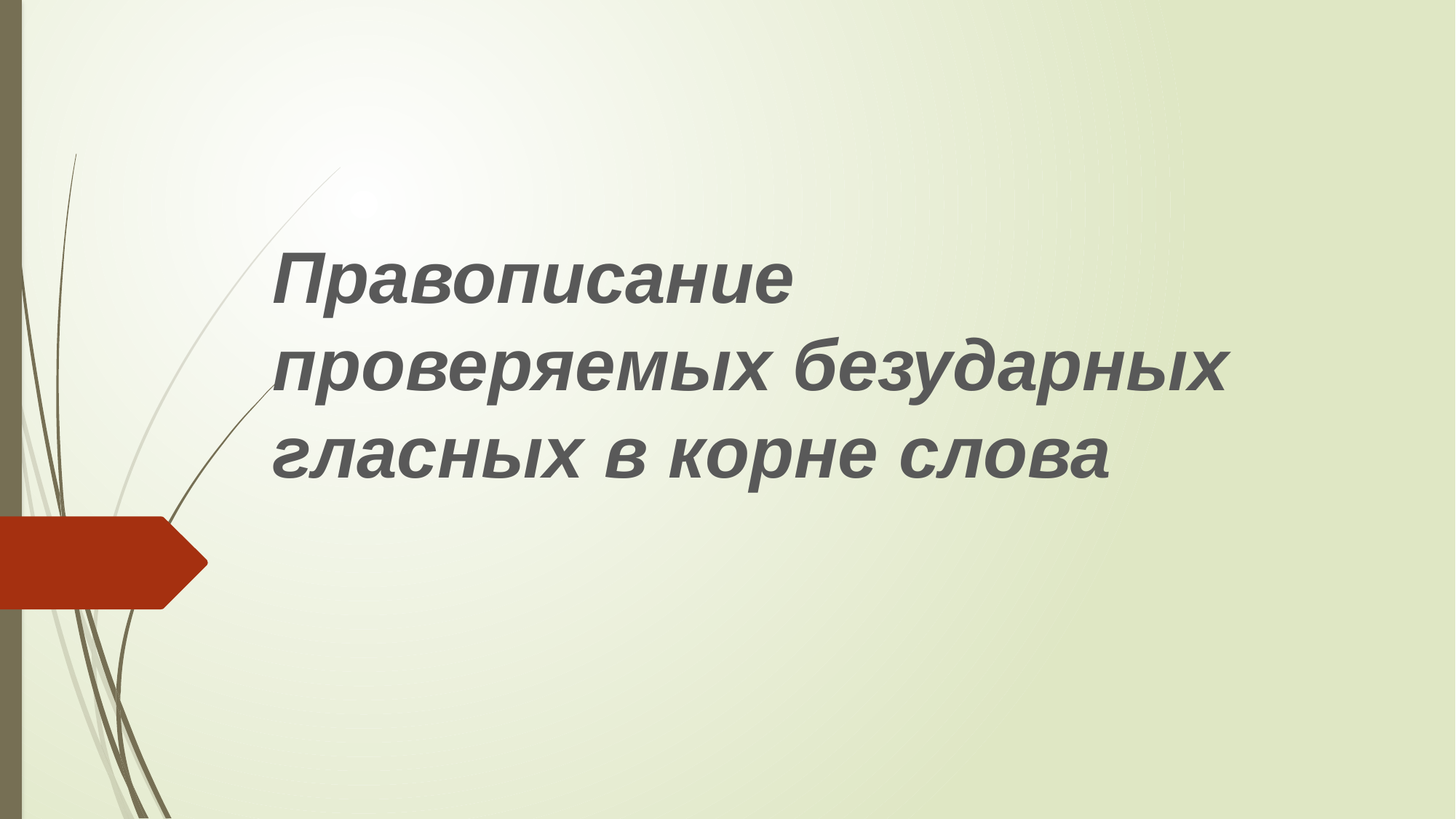

Правописание проверяемых безударных гласных в корне слова